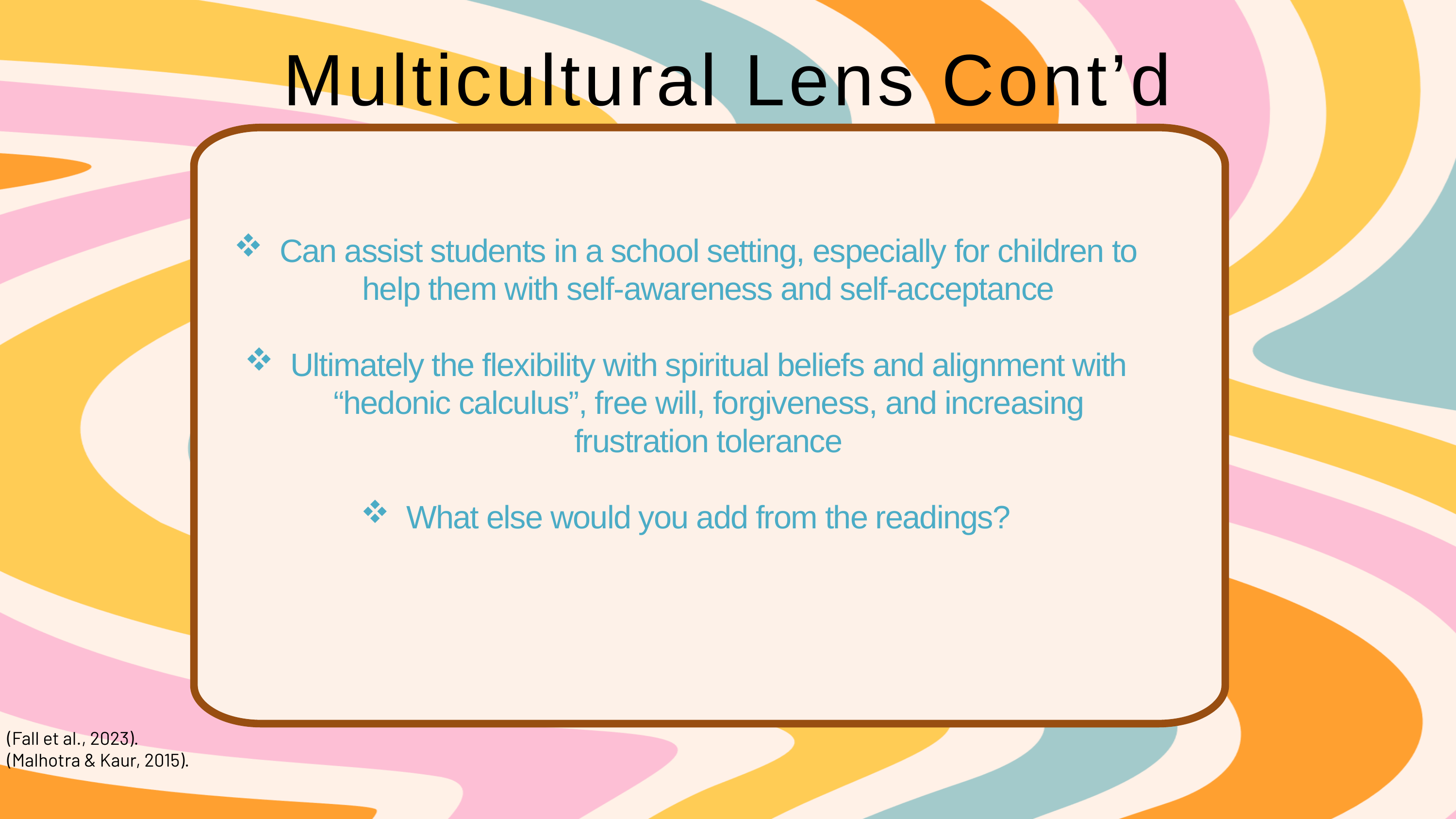

Multicultural Lens Cont’d

Can assist students in a school setting, especially for children to help them with self-awareness and self-acceptance

Ultimately the flexibility with spiritual beliefs and alignment with “hedonic calculus”, free will, forgiveness, and increasing frustration tolerance

What else would you add from the readings?

(Fall et al., 2023).
(Malhotra & Kaur, 2015).